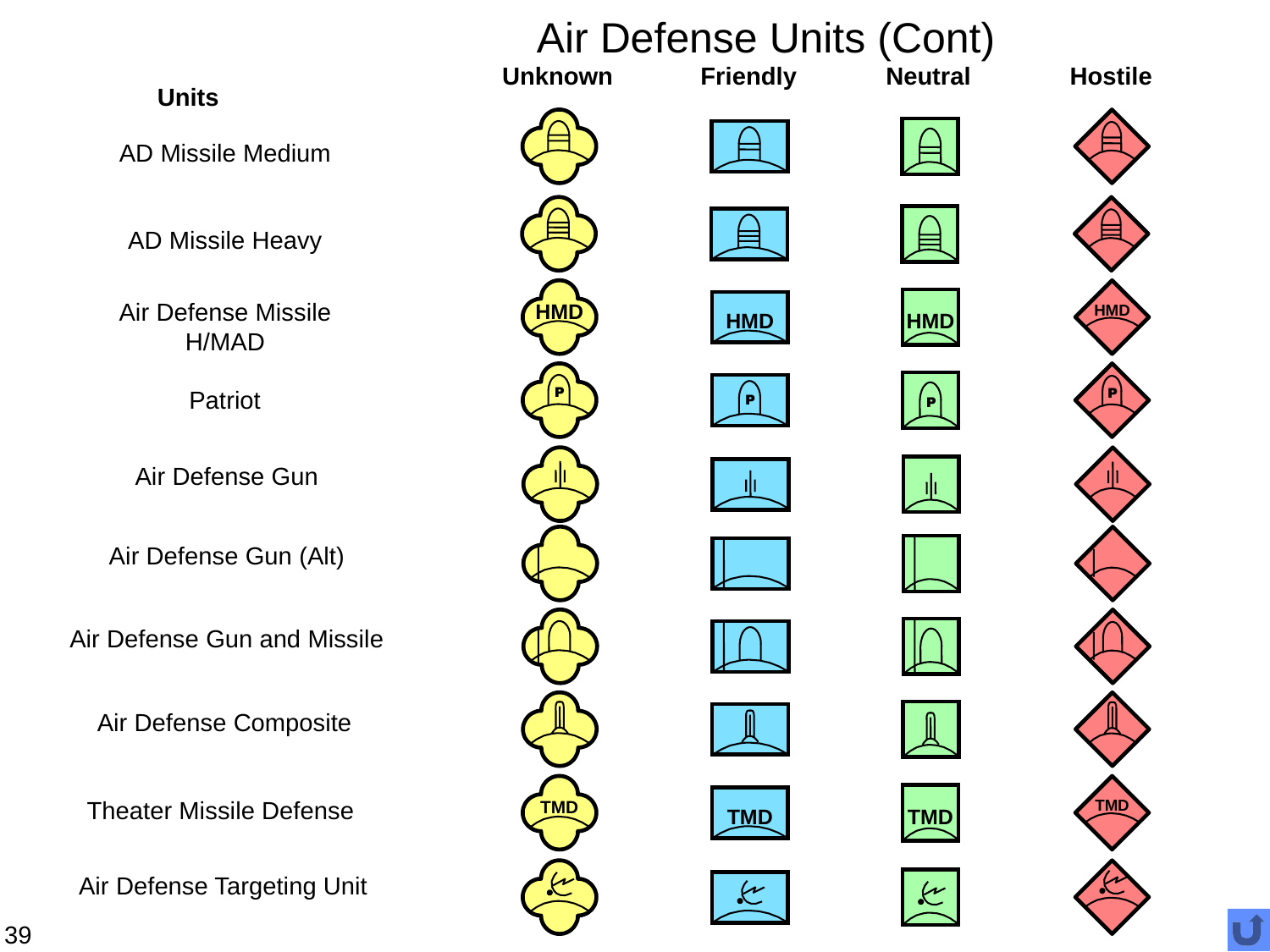

# Air Defense Units (Cont)
Unknown
Friendly
Neutral
Hostile
Units

AD Missile Medium

AD Missile Heavy

HMD

HMD

HMD

HMD

Air Defense Missile
H/MAD

P

P

P

P

Patriot

Air Defense Gun

Air Defense Gun (Alt)

Air Defense Gun and Missile

Air Defense Composite

TMD

TMD

TMD

TMD

Theater Missile Defense

Air Defense Targeting Unit

39